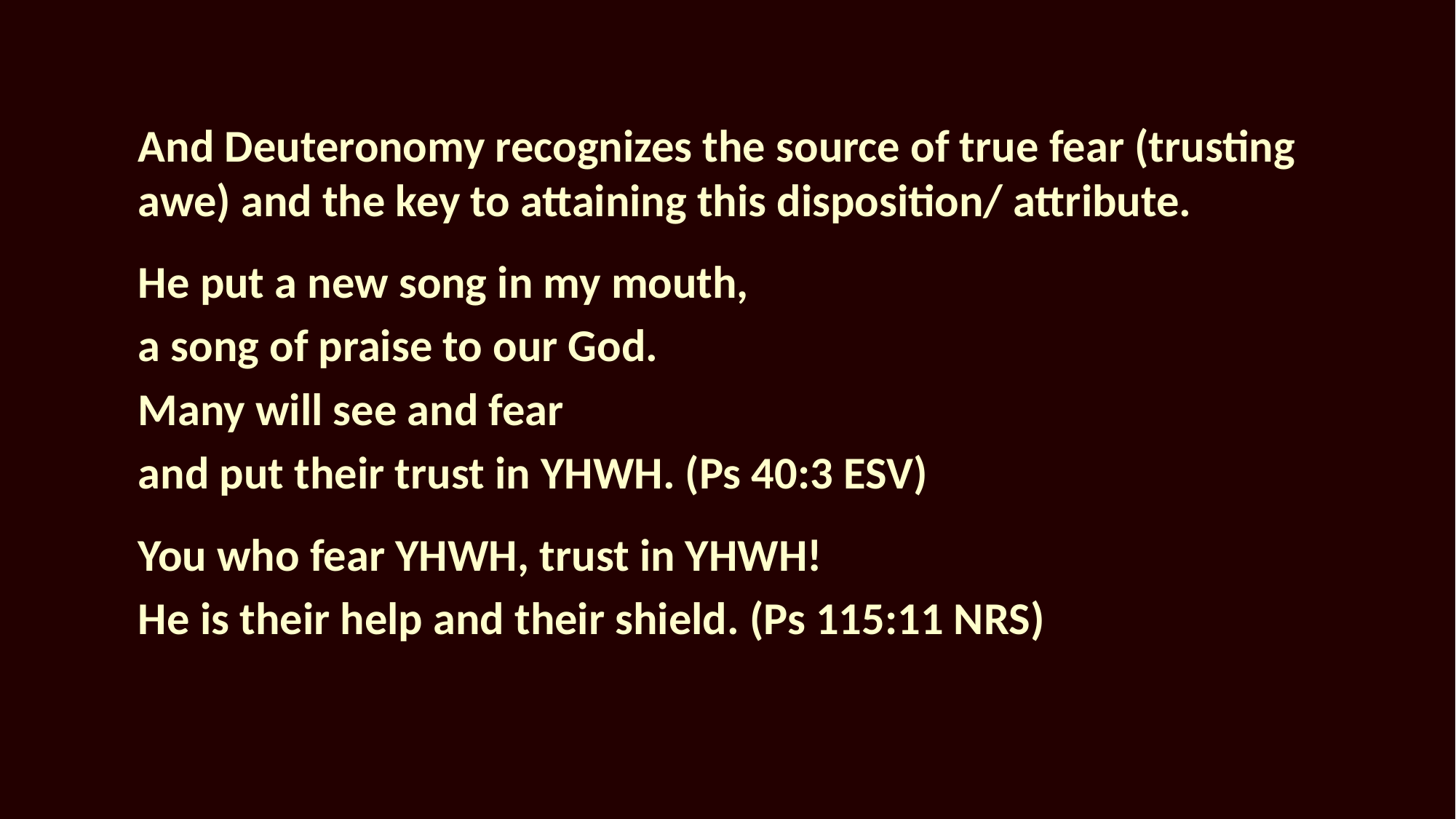

And Deuteronomy recognizes the source of true fear (trusting awe) and the key to attaining this disposition/ attribute.
He put a new song in my mouth,
a song of praise to our God.
Many will see and fear
and put their trust in YHWH. (Ps 40:3 ESV)
You who fear YHWH, trust in YHWH!
He is their help and their shield. (Ps 115:11 NRS)